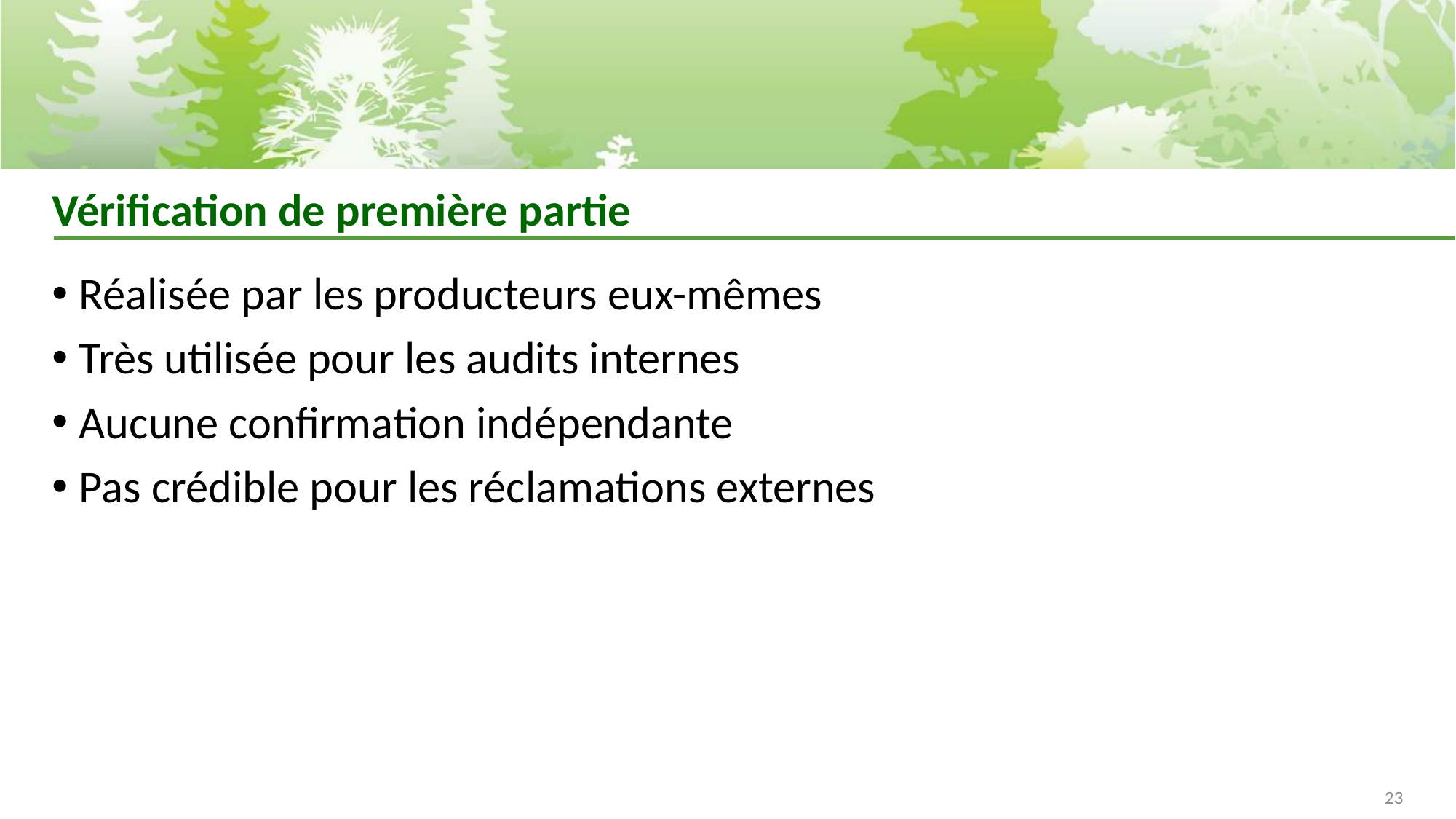

# Vérification de première partie
Réalisée par les producteurs eux-mêmes
Très utilisée pour les audits internes
Aucune confirmation indépendante
Pas crédible pour les réclamations externes

23